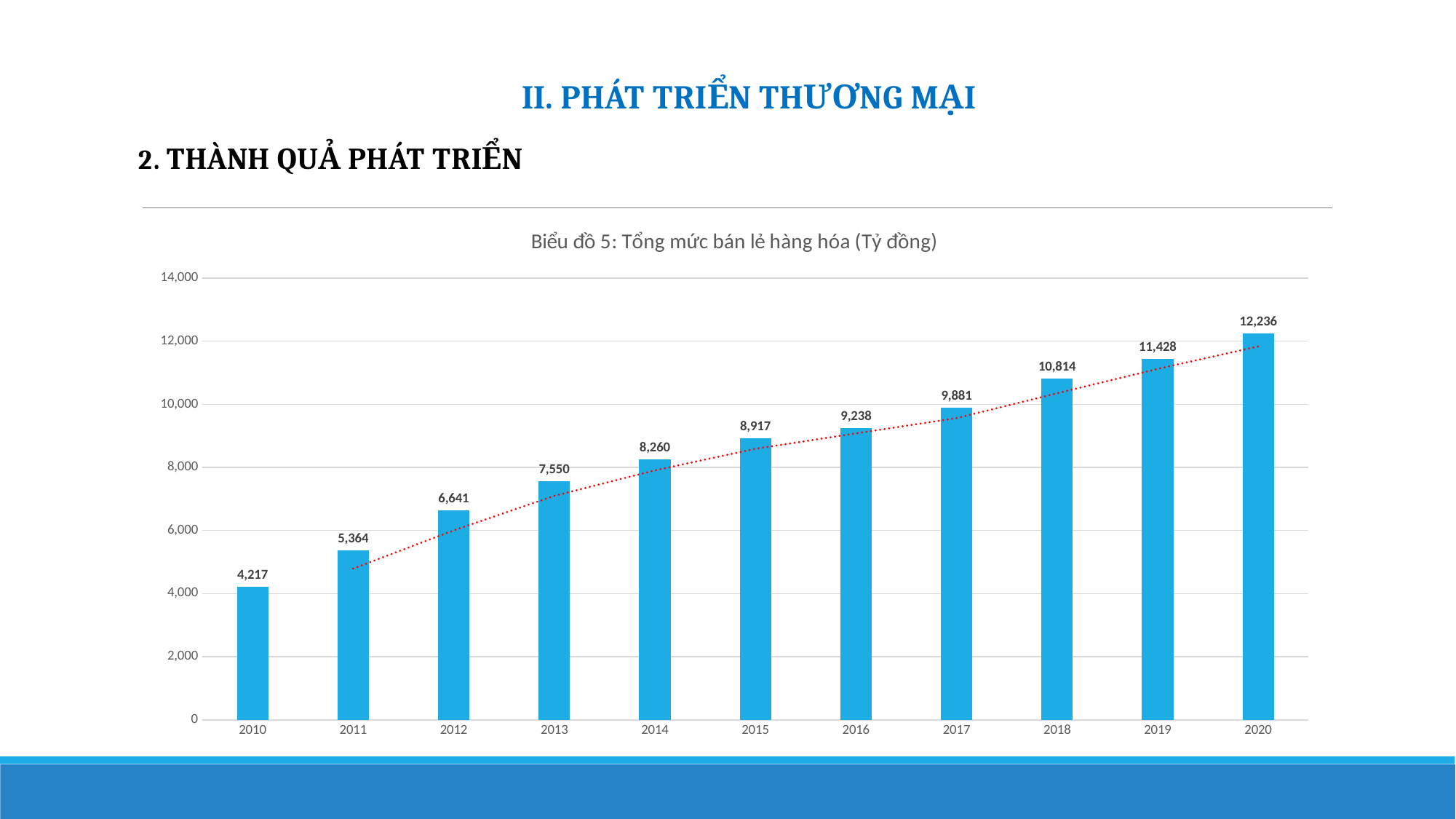

II. PHÁT TRIỂN THƯƠNG MẠI
2. THÀNH QUẢ PHÁT TRIỂN

### Chart: Biểu đồ 5: Tổng mức bán lẻ hàng hóa (Tỷ đồng)

| Category | Tổng mức bán lẻ hàng hóa (Tỷ đồng) |
|---|---|
| 2010 | 4217.0 |
| 2011 | 5364.0 |
| 2012 | 6640.5 |
| 2013 | 7549.9 |
| 2014 | 8260.0 |
| 2015 | 8917.0 |
| 2016 | 9238.0 |
| 2017 | 9881.0 |
| 2018 | 10814.0 |
| 2019 | 11428.0 |
| 2020 | 12236.0 |